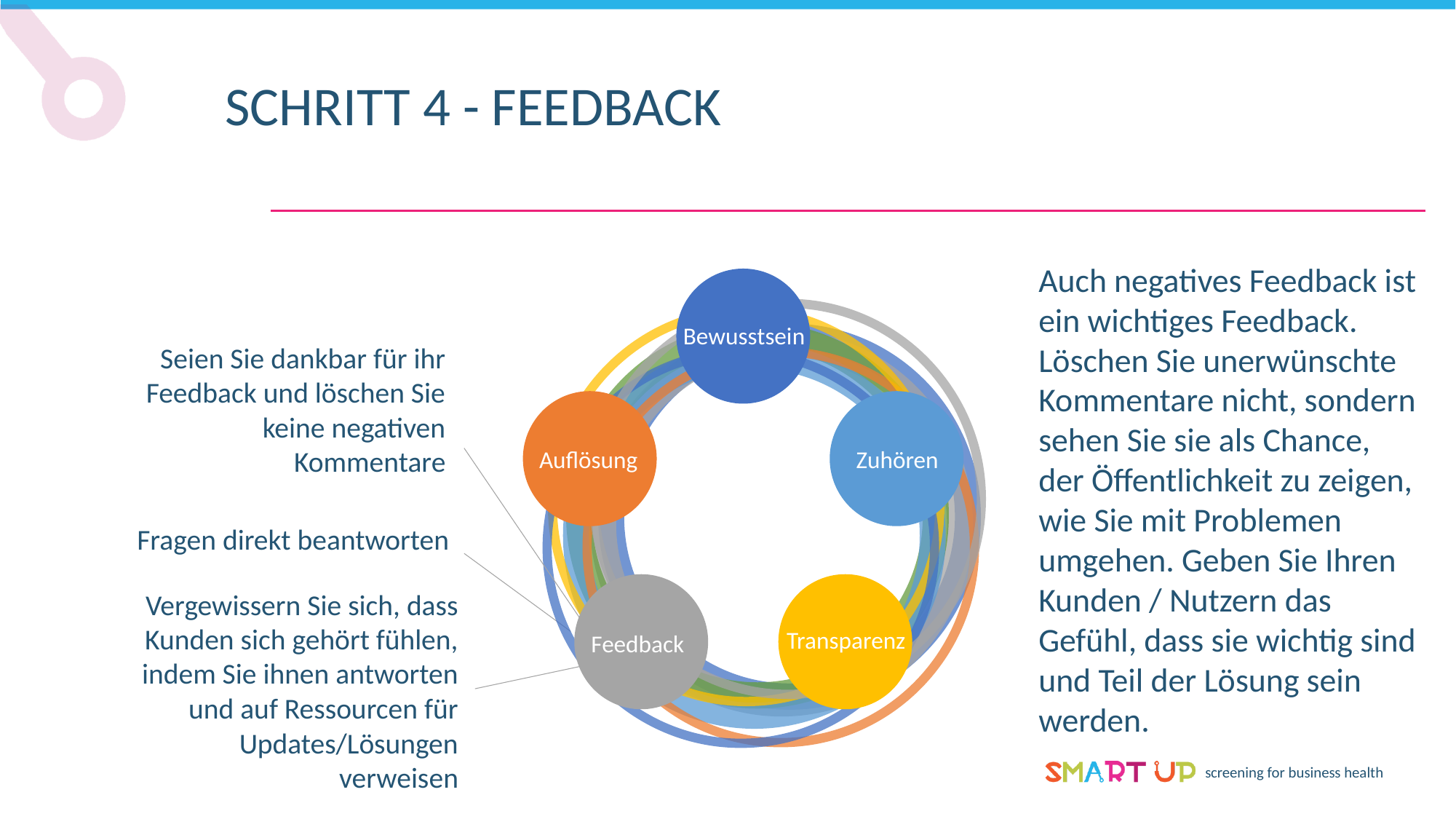

SCHRITT 4 - FEEDBACK
Auch negatives Feedback ist ein wichtiges Feedback. Löschen Sie unerwünschte Kommentare nicht, sondern sehen Sie sie als Chance, der Öffentlichkeit zu zeigen, wie Sie mit Problemen umgehen. Geben Sie Ihren Kunden / Nutzern das Gefühl, dass sie wichtig sind und Teil der Lösung sein werden.

Bewusstsein

Auflösung
Zuhören

Transparenz
Feedback
Seien Sie dankbar für ihr Feedback und löschen Sie keine negativen Kommentare
Fragen direkt beantworten
Vergewissern Sie sich, dass Kunden sich gehört fühlen, indem Sie ihnen antworten und auf Ressourcen für Updates/Lösungen verweisen